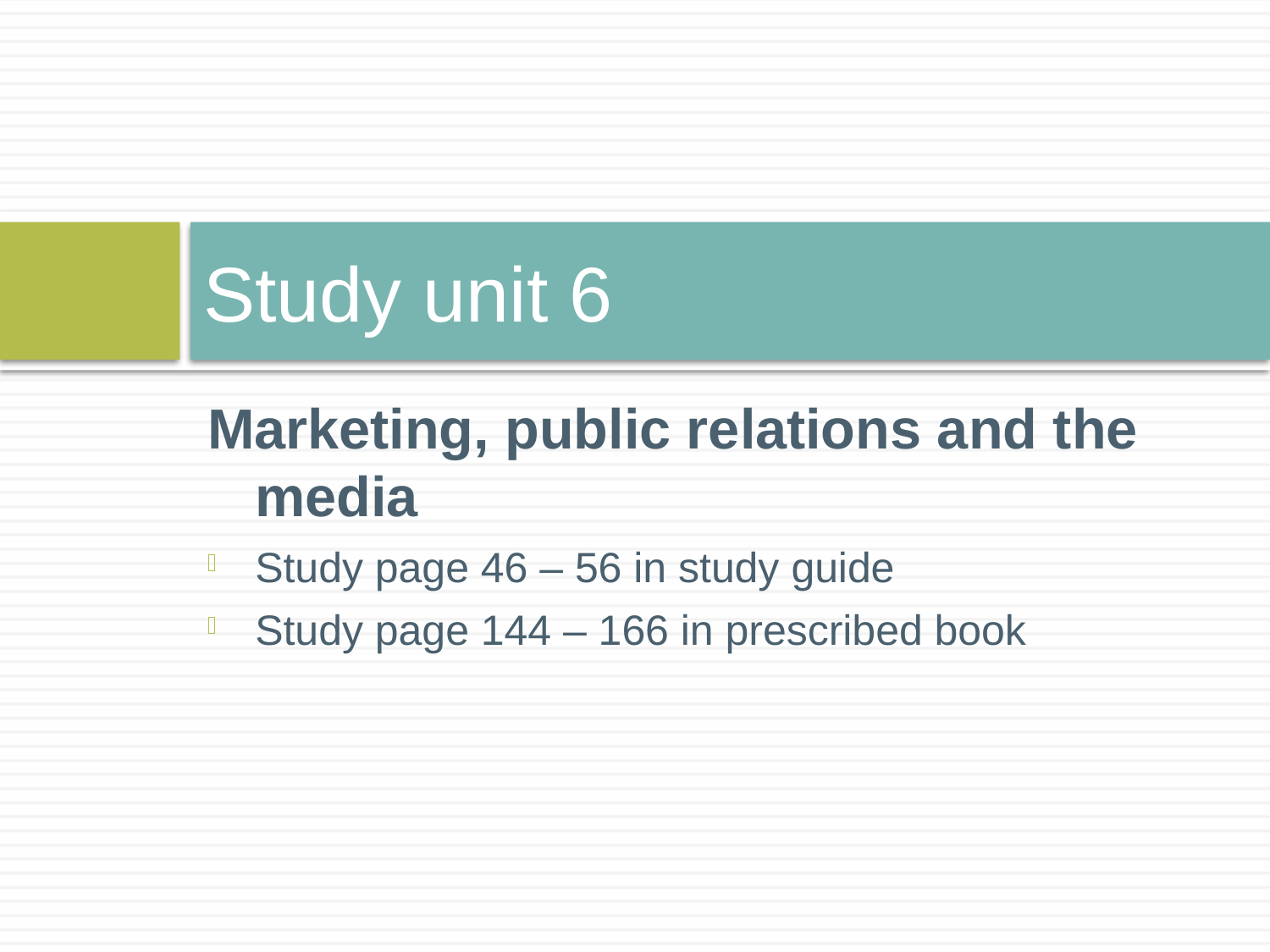

# Study unit 6
Marketing, public relations and the media
Study page 46 – 56 in study guide
Study page 144 – 166 in prescribed book